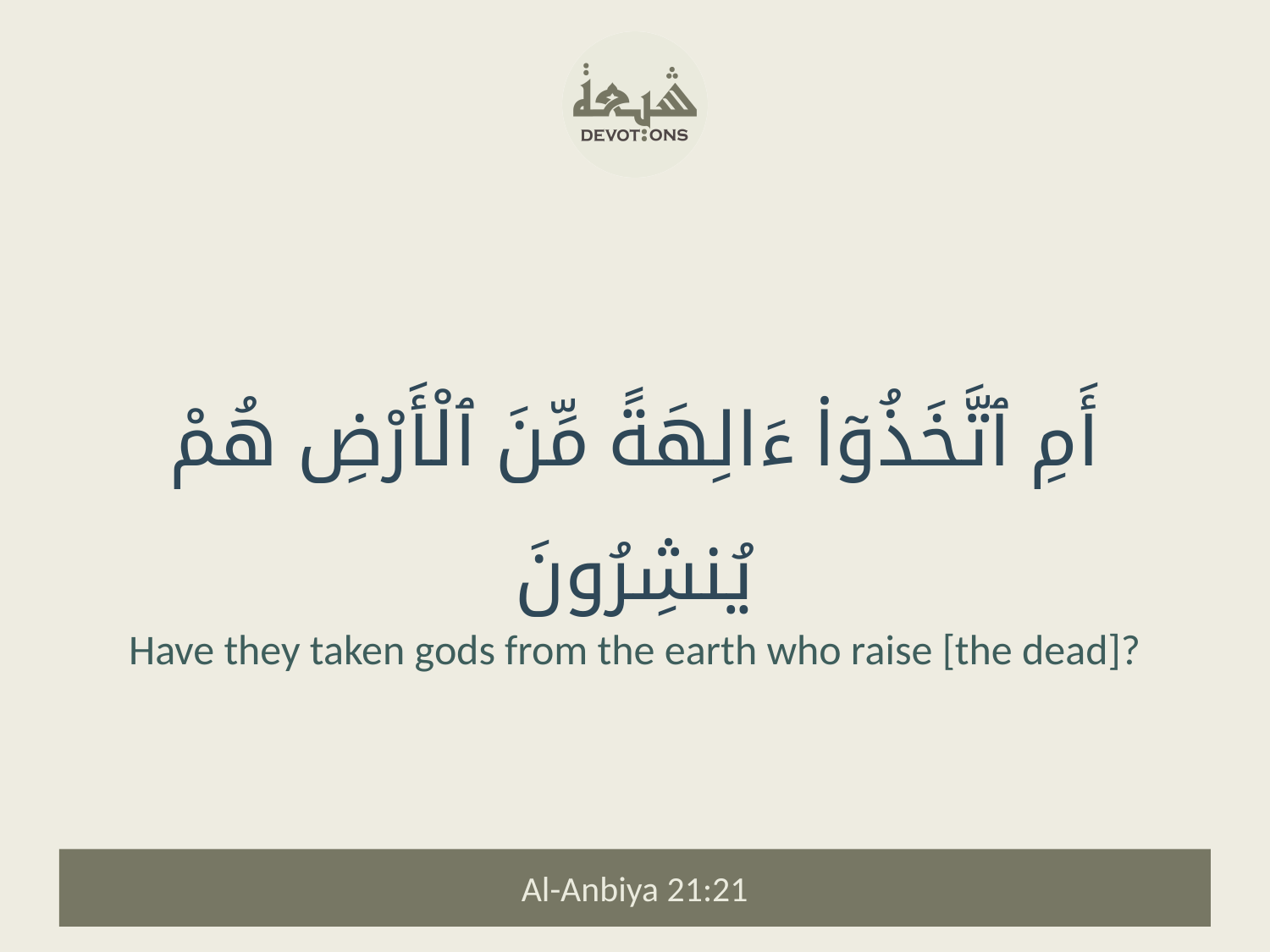

أَمِ ٱتَّخَذُوٓا۟ ءَالِهَةً مِّنَ ٱلْأَرْضِ هُمْ يُنشِرُونَ
Have they taken gods from the earth who raise [the dead]?
Al-Anbiya 21:21